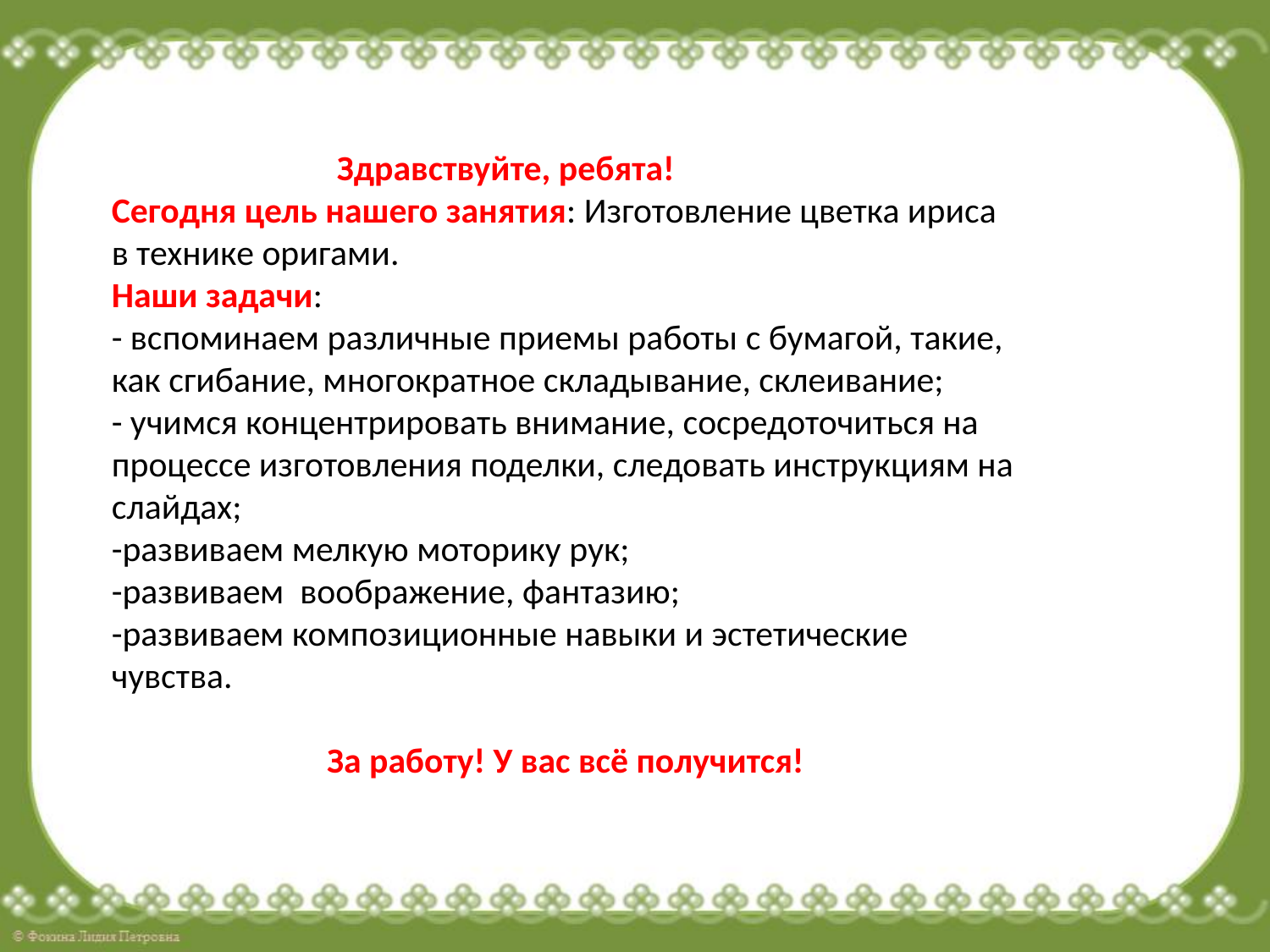

Здравствуйте, ребята!
Сегодня цель нашего занятия: Изготовление цветка ириса в технике оригами.
Наши задачи:
- вспоминаем различные приемы работы с бумагой, такие, как сгибание, многократное складывание, склеивание;
- учимся концентрировать внимание, сосредоточиться на процессе изготовления поделки, следовать инструкциям на слайдах;
-развиваем мелкую моторику рук;
-развиваем  воображение, фантазию;
-развиваем композиционные навыки и эстетические чувства.

За работу! У вас всё получится!